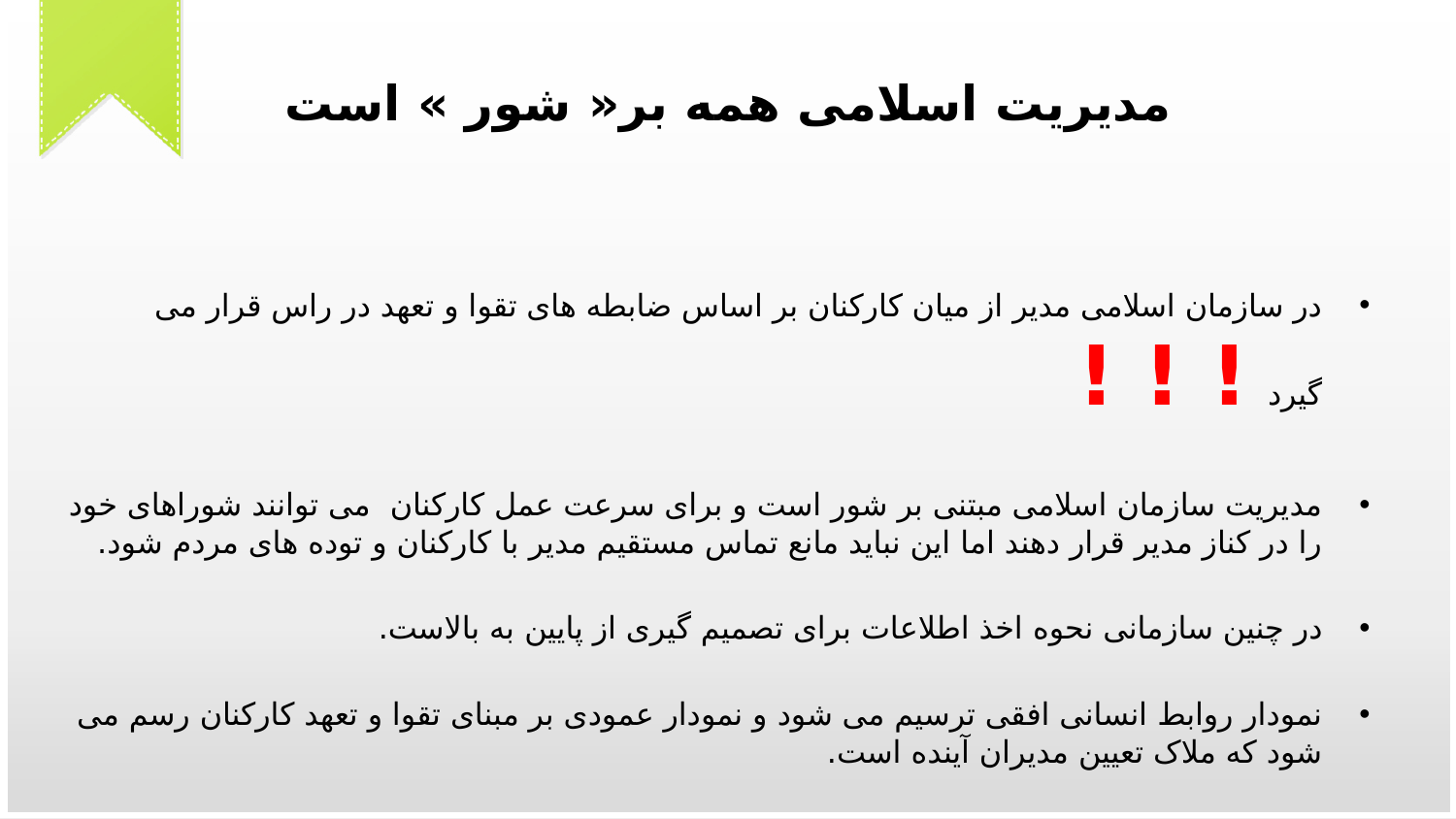

# مدیریت اسلامی همه بر« شور » است
در سازمان اسلامی مدیر از میان کارکنان بر اساس ضابطه های تقوا و تعهد در راس قرار می گیرد  ! ! !

مدیریت سازمان اسلامی مبتنی بر شور است و برای سرعت عمل کارکنان  می توانند شوراهای خود را در کناز مدیر قرار دهند اما این نباید مانع تماس مستقیم مدیر با کارکنان و توده های مردم شود.

در چنین سازمانی نحوه اخذ اطلاعات برای تصمیم گیری از پایین به بالاست.

نمودار روابط انسانی افقی ترسیم می شود و نمودار عمودی بر مبنای تقوا و تعهد کارکنان رسم می شود که ملاک تعیین مدیران آینده است.